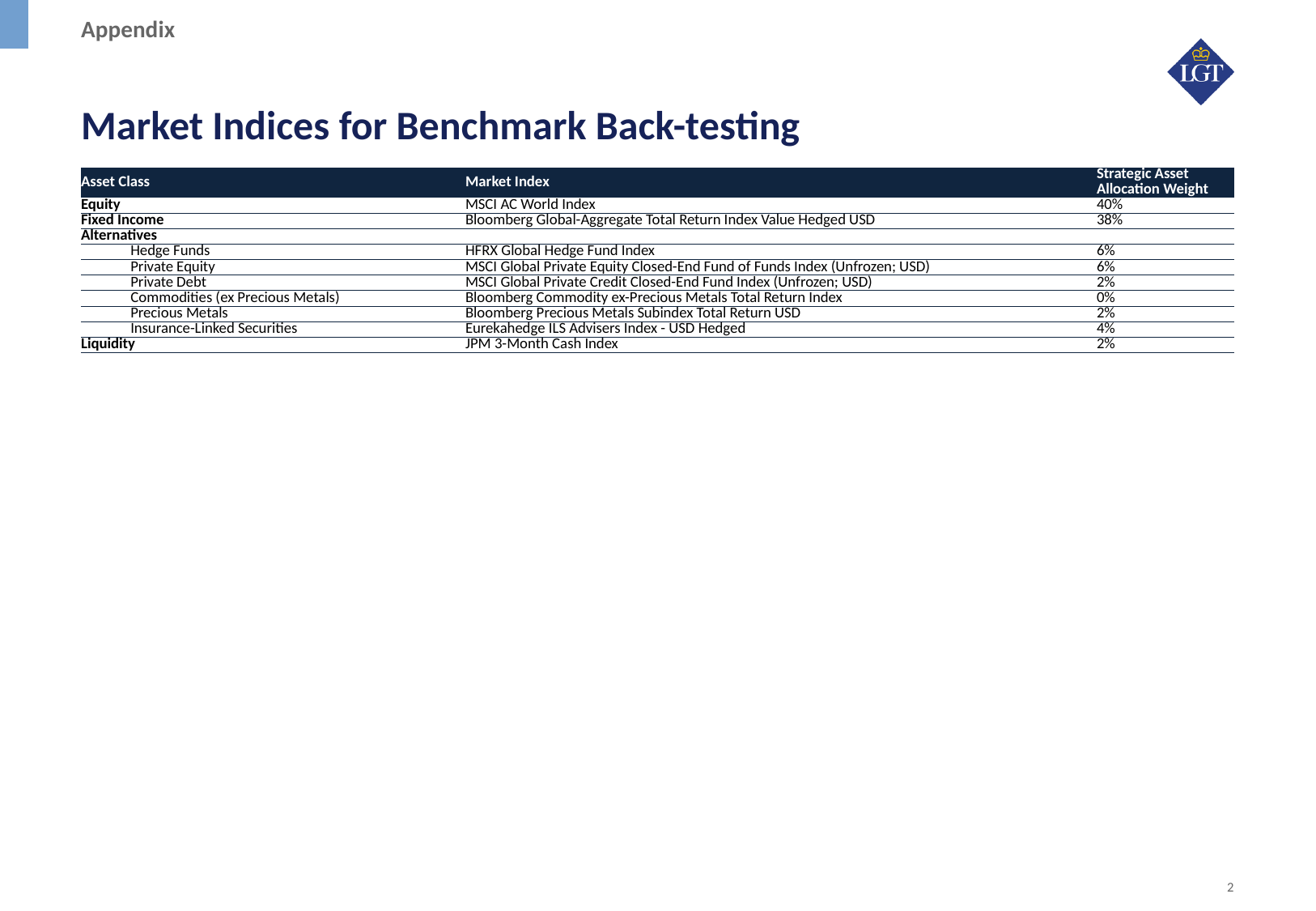

Appendix
# Market Indices for Benchmark Back-testing
| Asset Class | Market Index | Strategic Asset Allocation Weight |
| --- | --- | --- |
| Equity | MSCI AC World Index | 40% |
| Fixed Income | Bloomberg Global-Aggregate Total Return Index Value Hedged USD | 38% |
| Alternatives |  |  |
| Hedge Funds | HFRX Global Hedge Fund Index | 6% |
| Private Equity | MSCI Global Private Equity Closed-End Fund of Funds Index (Unfrozen; USD) | 6% |
| Private Debt | MSCI Global Private Credit Closed-End Fund Index (Unfrozen; USD) | 2% |
| Commodities (ex Precious Metals) | Bloomberg Commodity ex-Precious Metals Total Return Index | 0% |
| Precious Metals | Bloomberg Precious Metals Subindex Total Return USD | 2% |
| Insurance-Linked Securities | Eurekahedge ILS Advisers Index - USD Hedged | 4% |
| Liquidity | JPM 3-Month Cash Index | 2% |
2